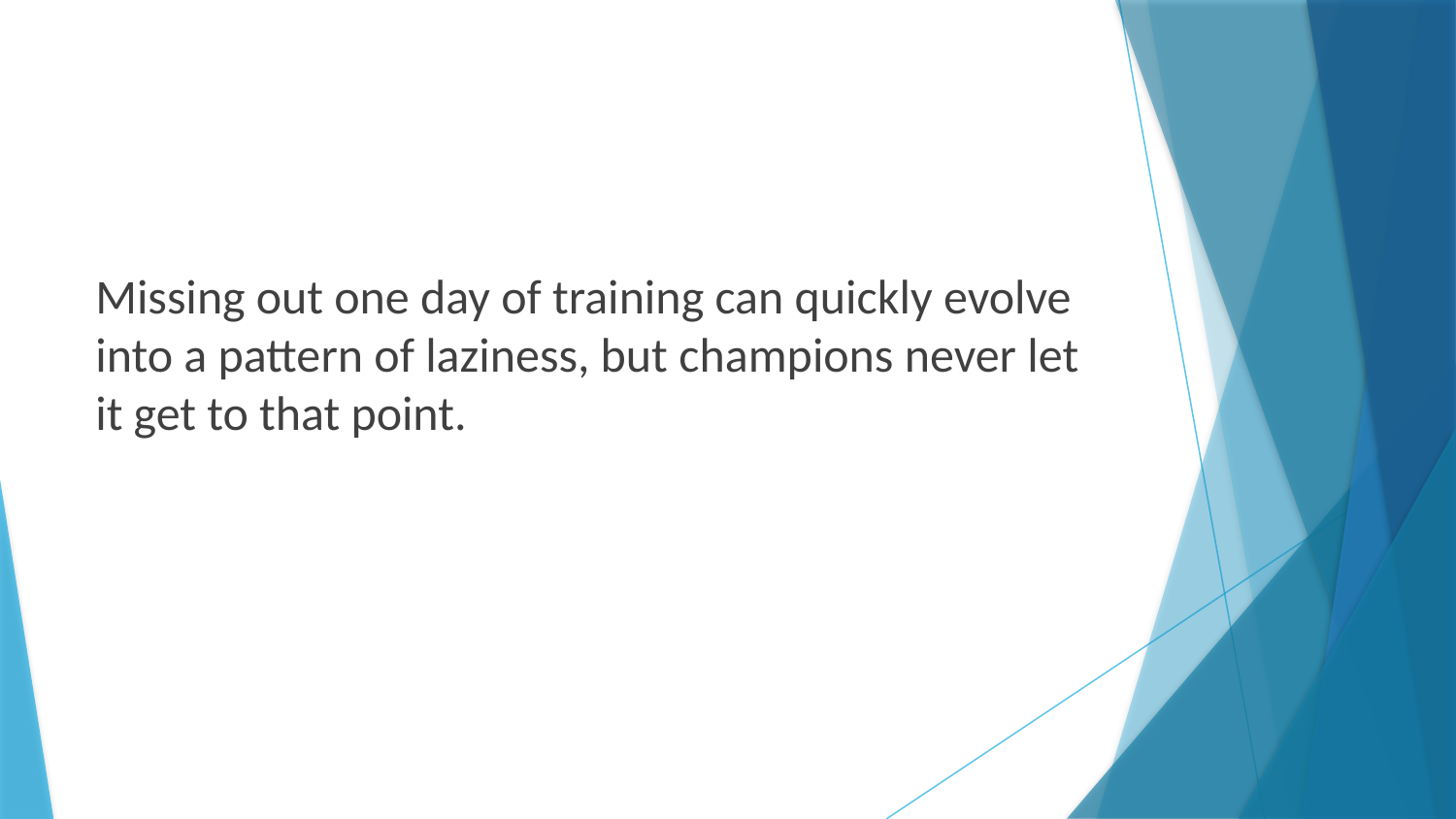

Missing out one day of training can quickly evolve into a pattern of laziness, but champions never let it get to that point.